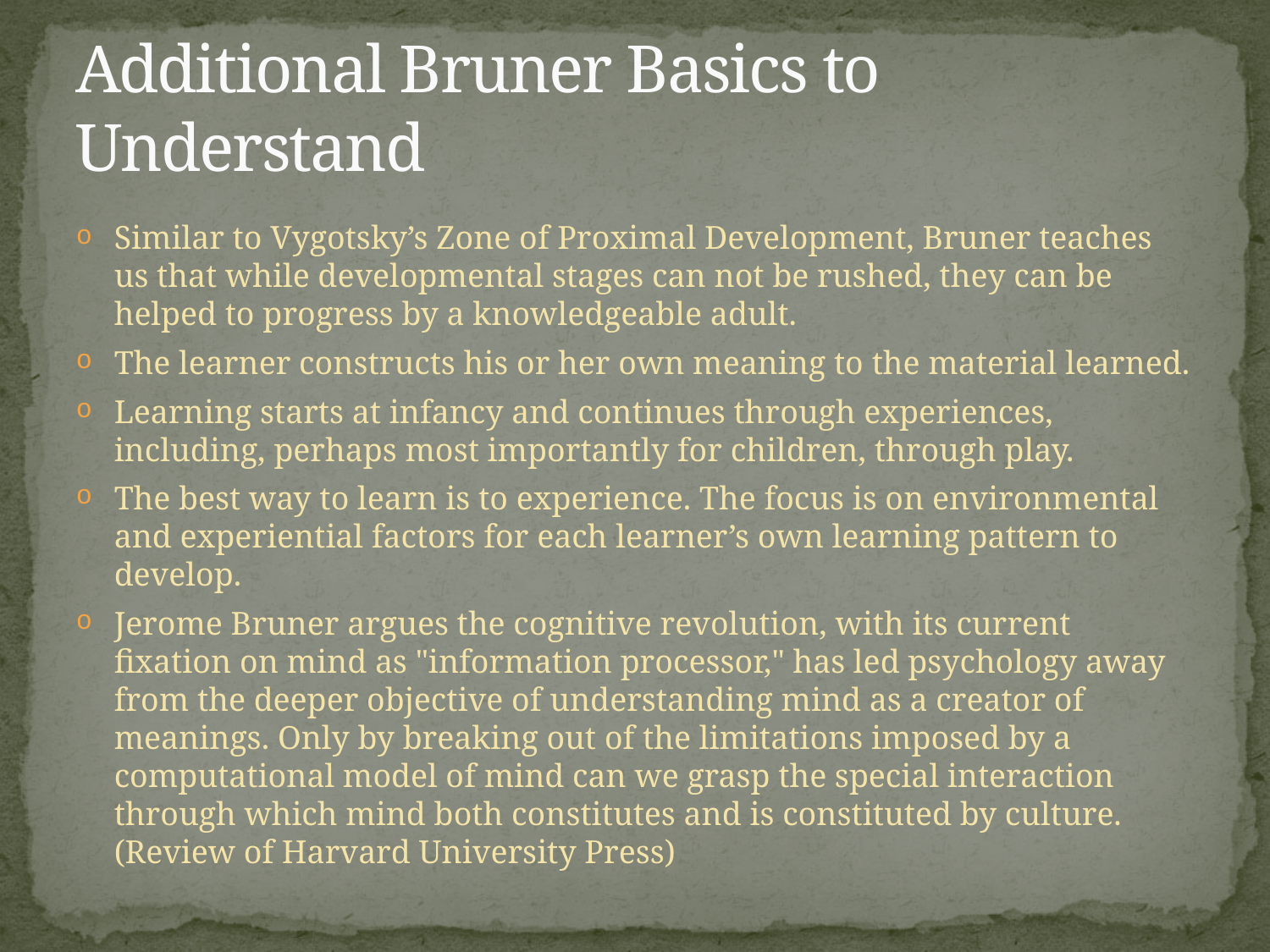

# Additional Bruner Basics to Understand
Similar to Vygotsky’s Zone of Proximal Development, Bruner teaches us that while developmental stages can not be rushed, they can be helped to progress by a knowledgeable adult.
The learner constructs his or her own meaning to the material learned.
Learning starts at infancy and continues through experiences, including, perhaps most importantly for children, through play.
The best way to learn is to experience. The focus is on environmental and experiential factors for each learner’s own learning pattern to develop.
Jerome Bruner argues the cognitive revolution, with its current fixation on mind as "information processor," has led psychology away from the deeper objective of understanding mind as a creator of meanings. Only by breaking out of the limitations imposed by a computational model of mind can we grasp the special interaction through which mind both constitutes and is constituted by culture. (Review of Harvard University Press)